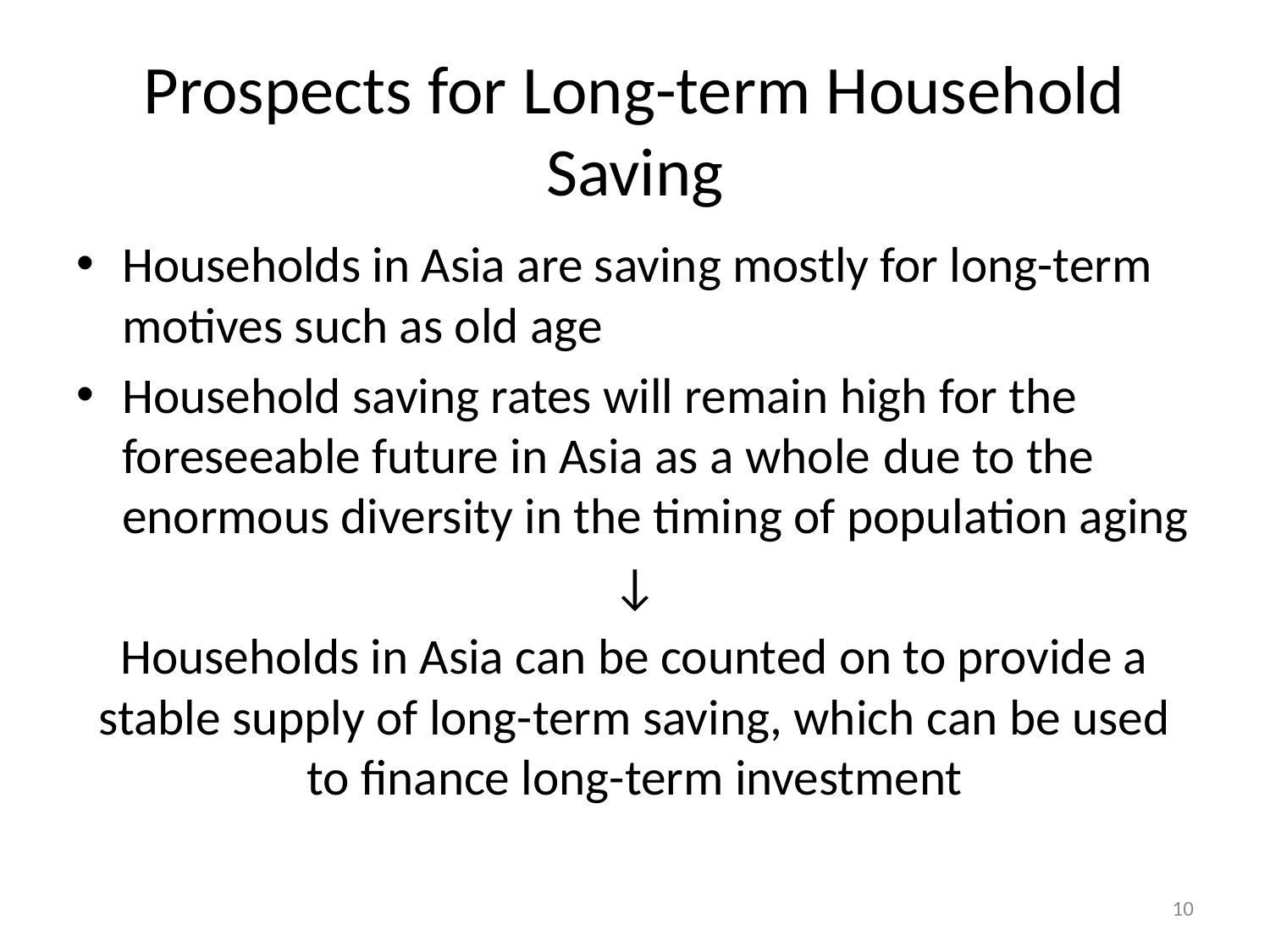

# Prospects for Long-term Household Saving
Households in Asia are saving mostly for long-term motives such as old age
Household saving rates will remain high for the foreseeable future in Asia as a whole due to the enormous diversity in the timing of population aging
↓
Households in Asia can be counted on to provide a stable supply of long-term saving, which can be used to finance long-term investment
10